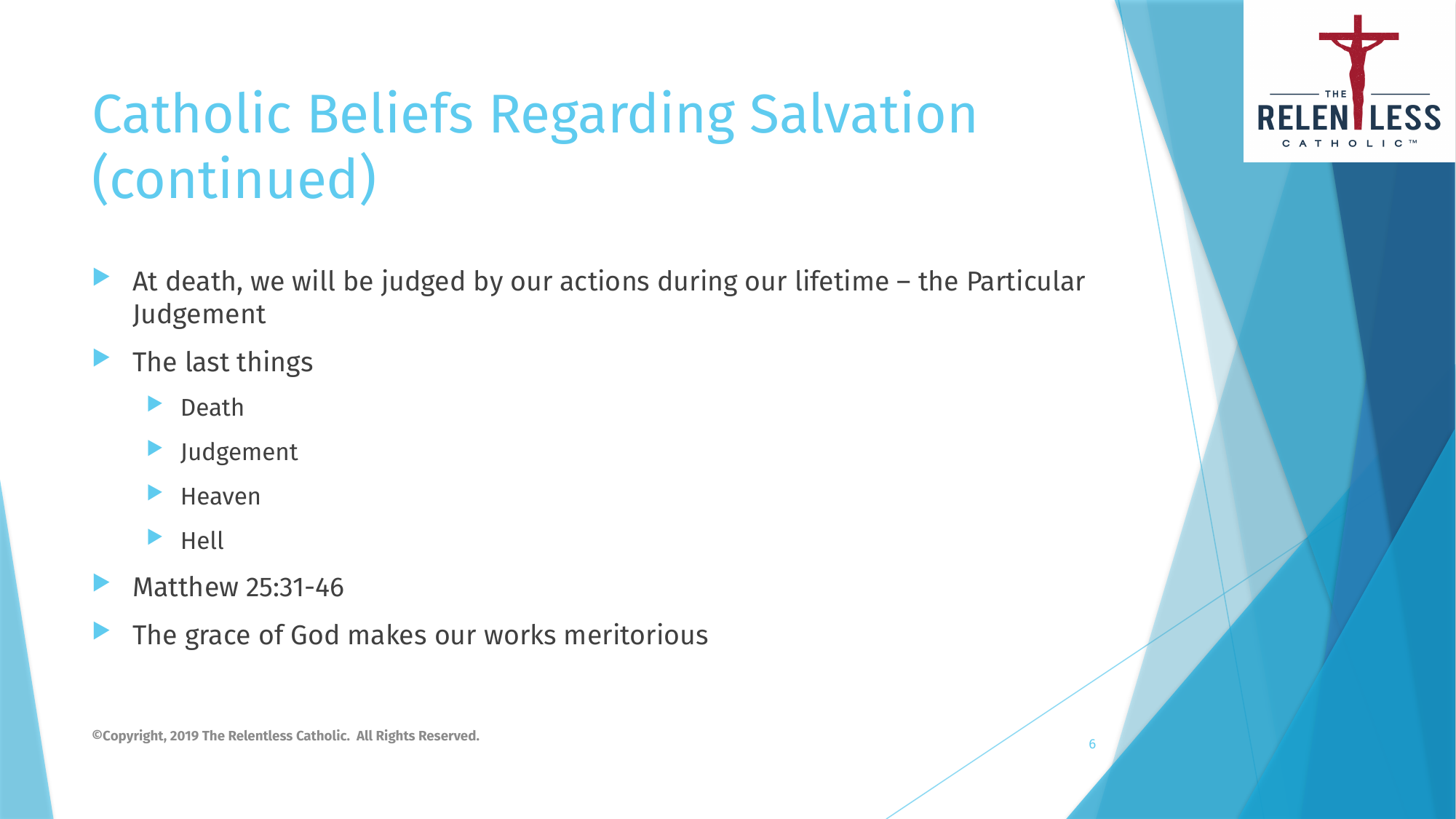

# Catholic Beliefs Regarding Salvation (continued)
At death, we will be judged by our actions during our lifetime – the Particular Judgement
The last things
Death
Judgement
Heaven
Hell
Matthew 25:31-46
The grace of God makes our works meritorious
©Copyright, 2019 The Relentless Catholic.  All Rights Reserved.

6